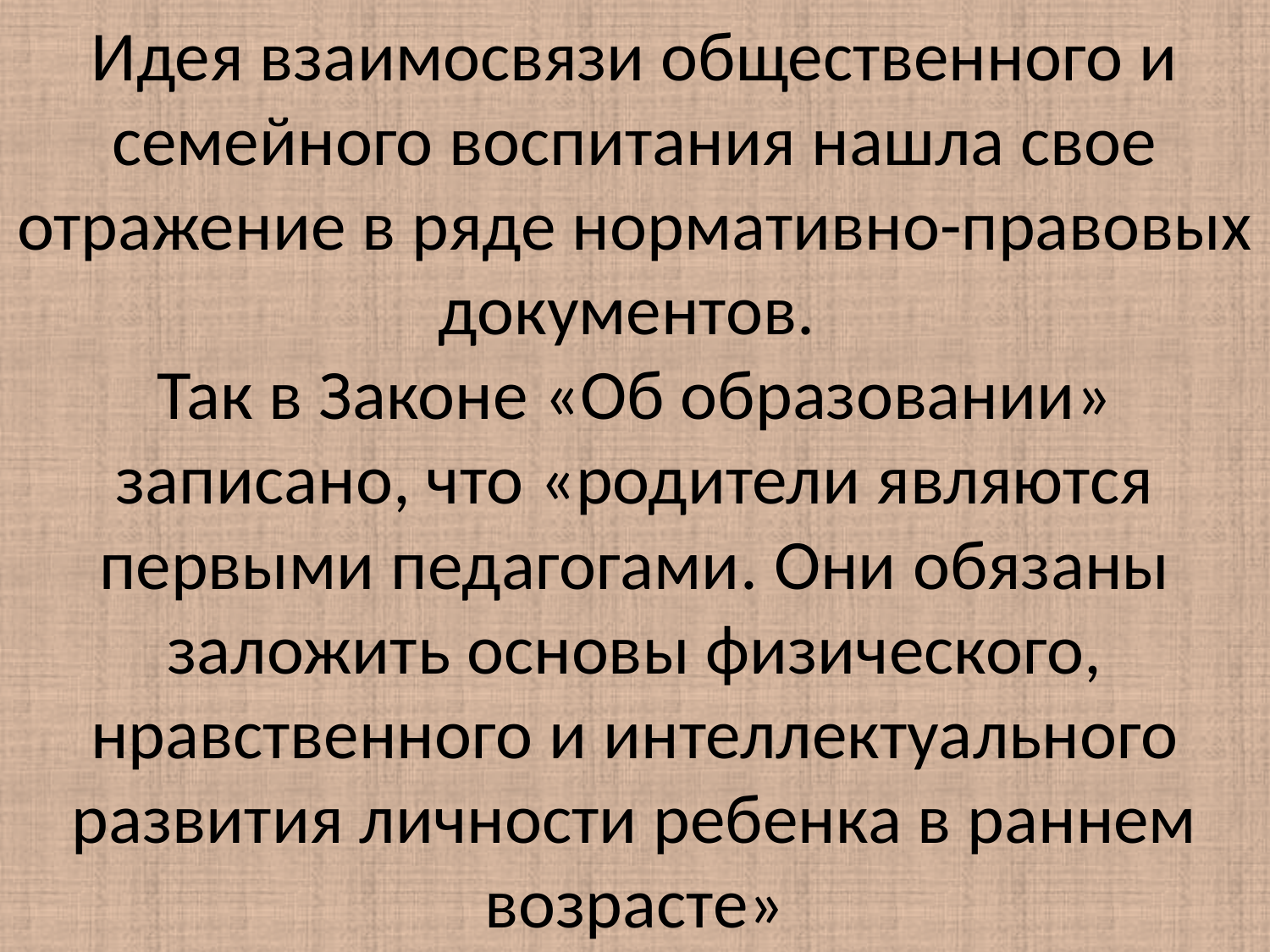

# Идея взаимосвязи общественного и семейного воспитания нашла свое отражение в ряде нормативно-правовых документов. Так в Законе «Об образовании» записано, что «родители являются первыми педагогами. Они обязаны заложить основы физического, нравственного и интеллектуального развития личности ребенка в раннем возрасте»